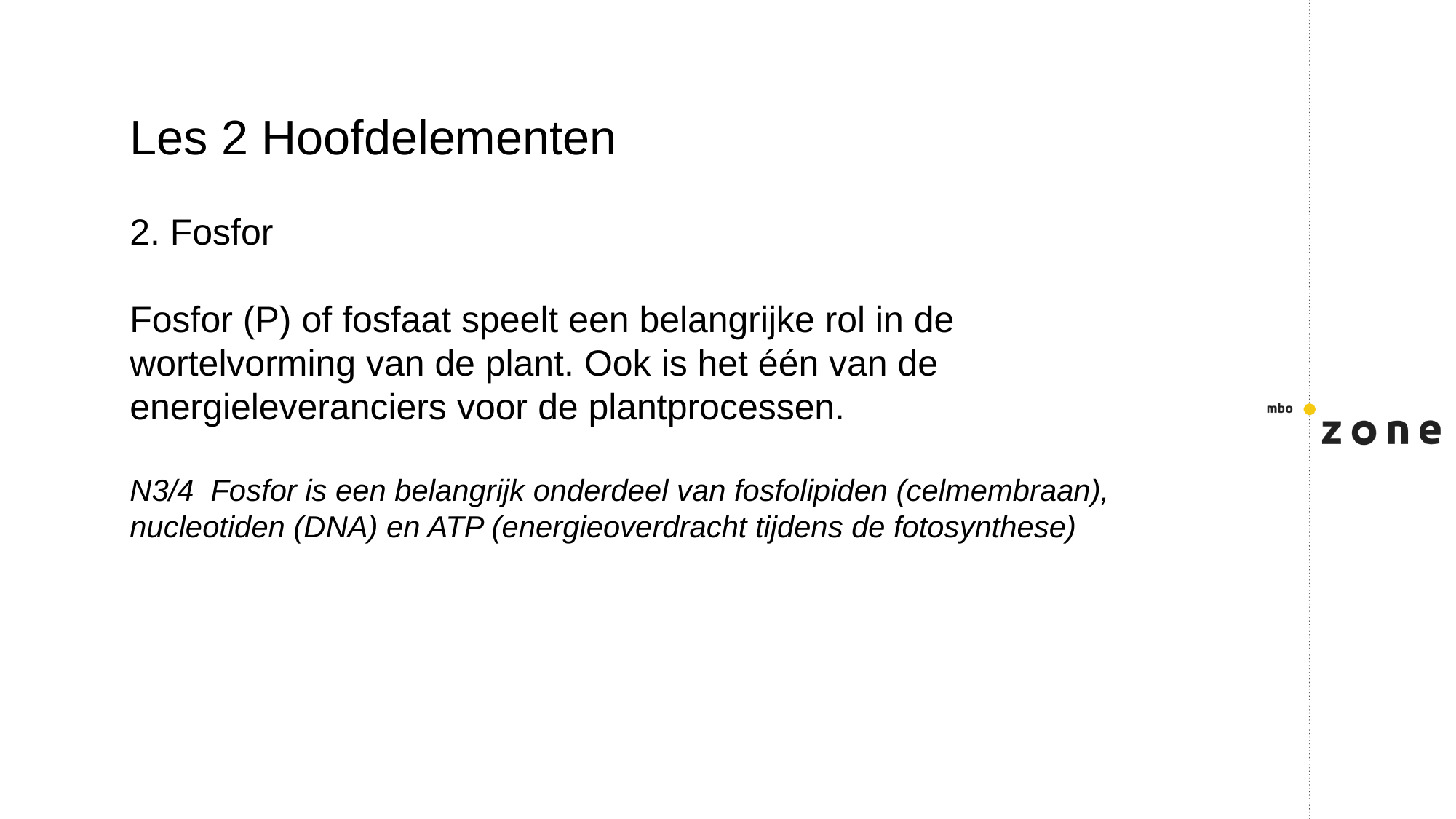

Les 2 Hoofdelementen
2. Fosfor

Fosfor (P) of fosfaat speelt een belangrijke rol in de wortelvorming van de plant. Ook is het één van de energieleveranciers voor de plantprocessen.

N3/4  Fosfor is een belangrijk onderdeel van fosfolipiden (celmembraan), nucleotiden (DNA) en ATP (energieoverdracht tijdens de fotosynthese)